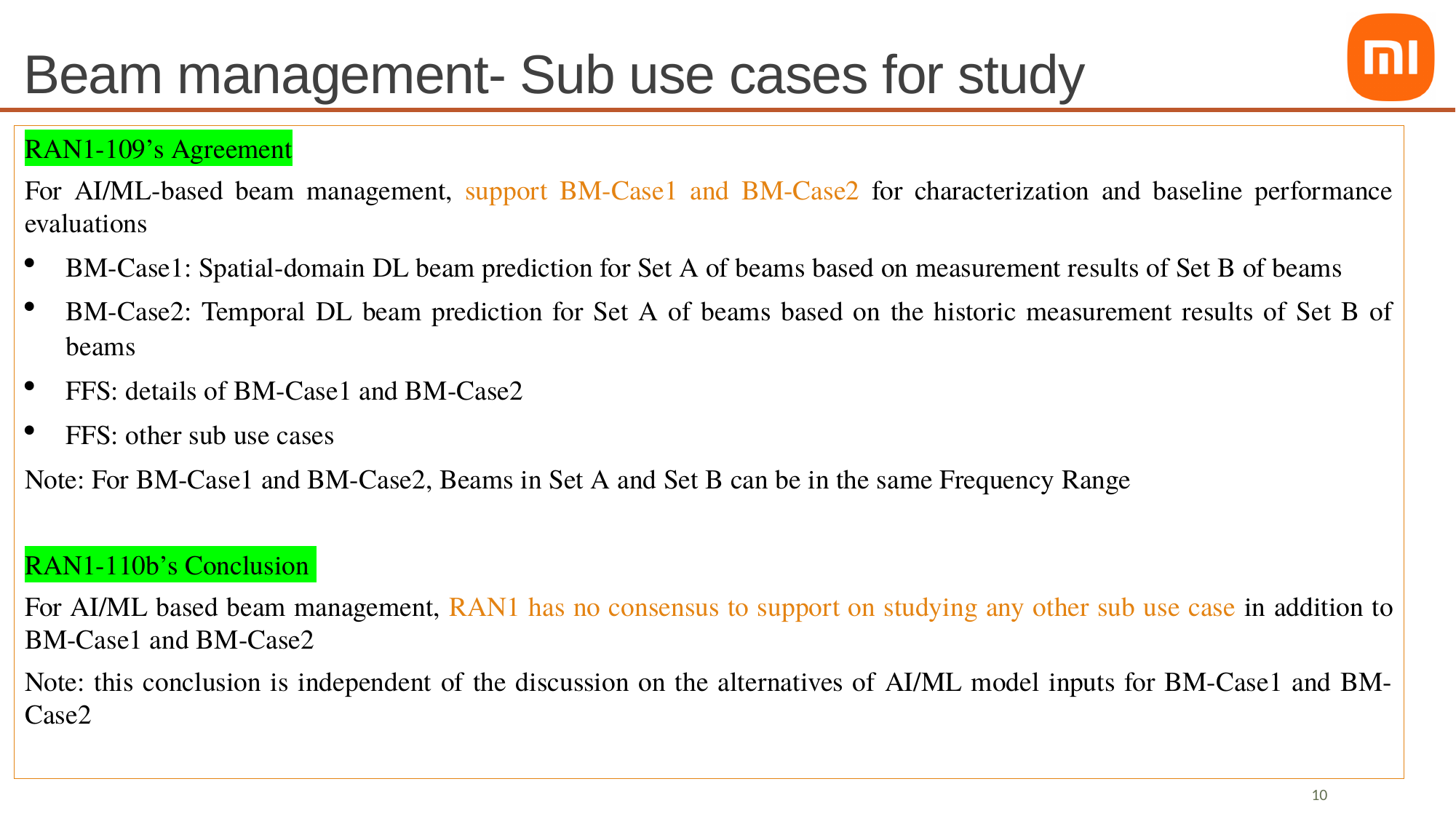

# Beam management- Sub use cases for study
RAN1-109’s Agreement
For AI/ML-based beam management, support BM-Case1 and BM-Case2 for characterization and baseline performance evaluations
BM-Case1: Spatial-domain DL beam prediction for Set A of beams based on measurement results of Set B of beams
BM-Case2: Temporal DL beam prediction for Set A of beams based on the historic measurement results of Set B of beams
FFS: details of BM-Case1 and BM-Case2
FFS: other sub use cases
Note: For BM-Case1 and BM-Case2, Beams in Set A and Set B can be in the same Frequency Range

RAN1-110b’s Conclusion
For AI/ML based beam management, RAN1 has no consensus to support on studying any other sub use case in addition to BM-Case1 and BM-Case2
Note: this conclusion is independent of the discussion on the alternatives of AI/ML model inputs for BM-Case1 and BM-Case2